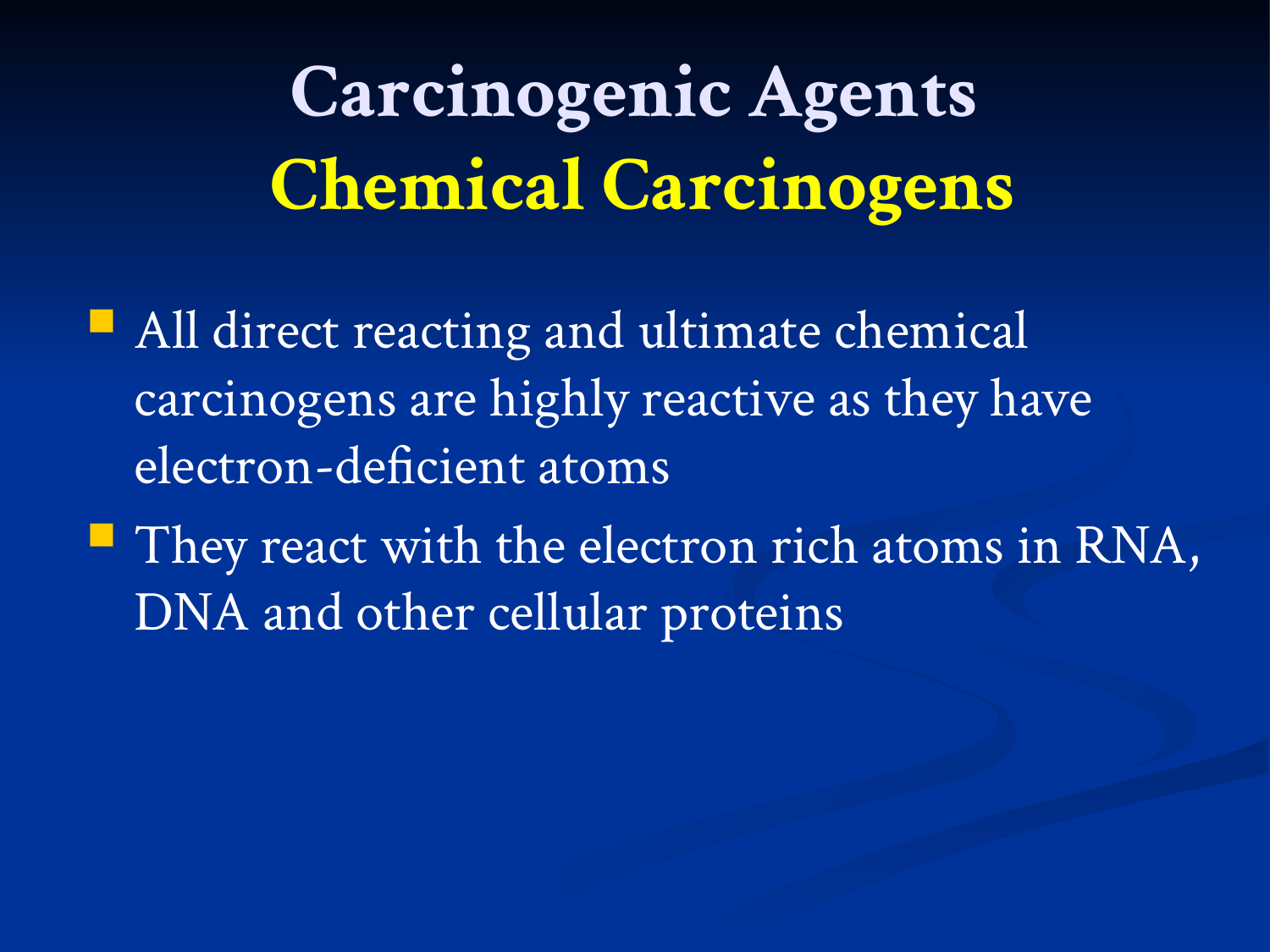

# Carcinogenic Agents Chemical Carcinogens
All direct reacting and ultimate chemical carcinogens are highly reactive as they have electron-deficient atoms
They react with the electron rich atoms in RNA, DNA and other cellular proteins